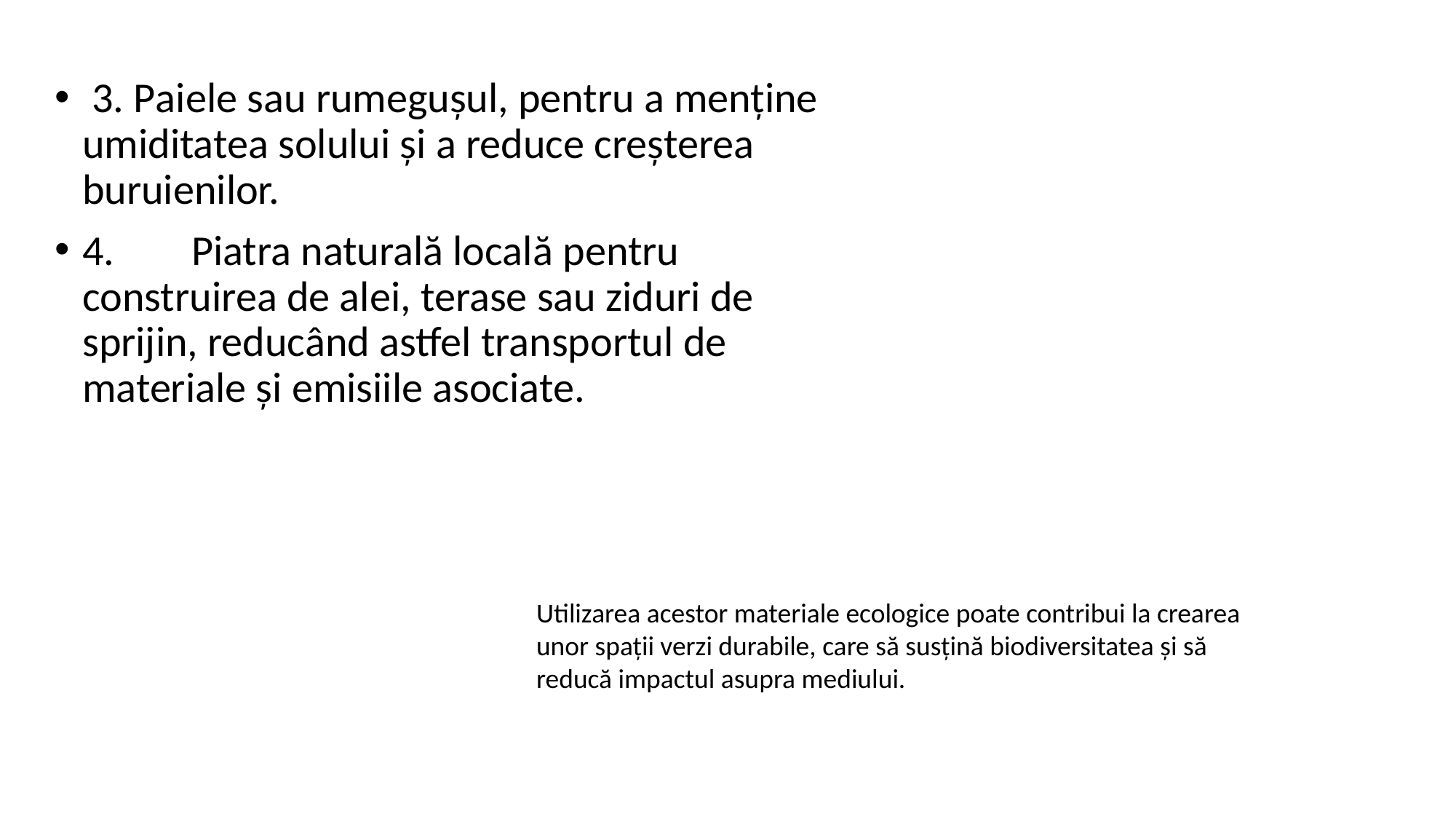

3. Paiele sau rumegușul, pentru a menține umiditatea solului și a reduce creșterea buruienilor.
4.	Piatra naturală locală pentru construirea de alei, terase sau ziduri de sprijin, reducând astfel transportul de materiale și emisiile asociate.
Utilizarea acestor materiale ecologice poate contribui la crearea unor spații verzi durabile, care să susțină biodiversitatea și să reducă impactul asupra mediului.